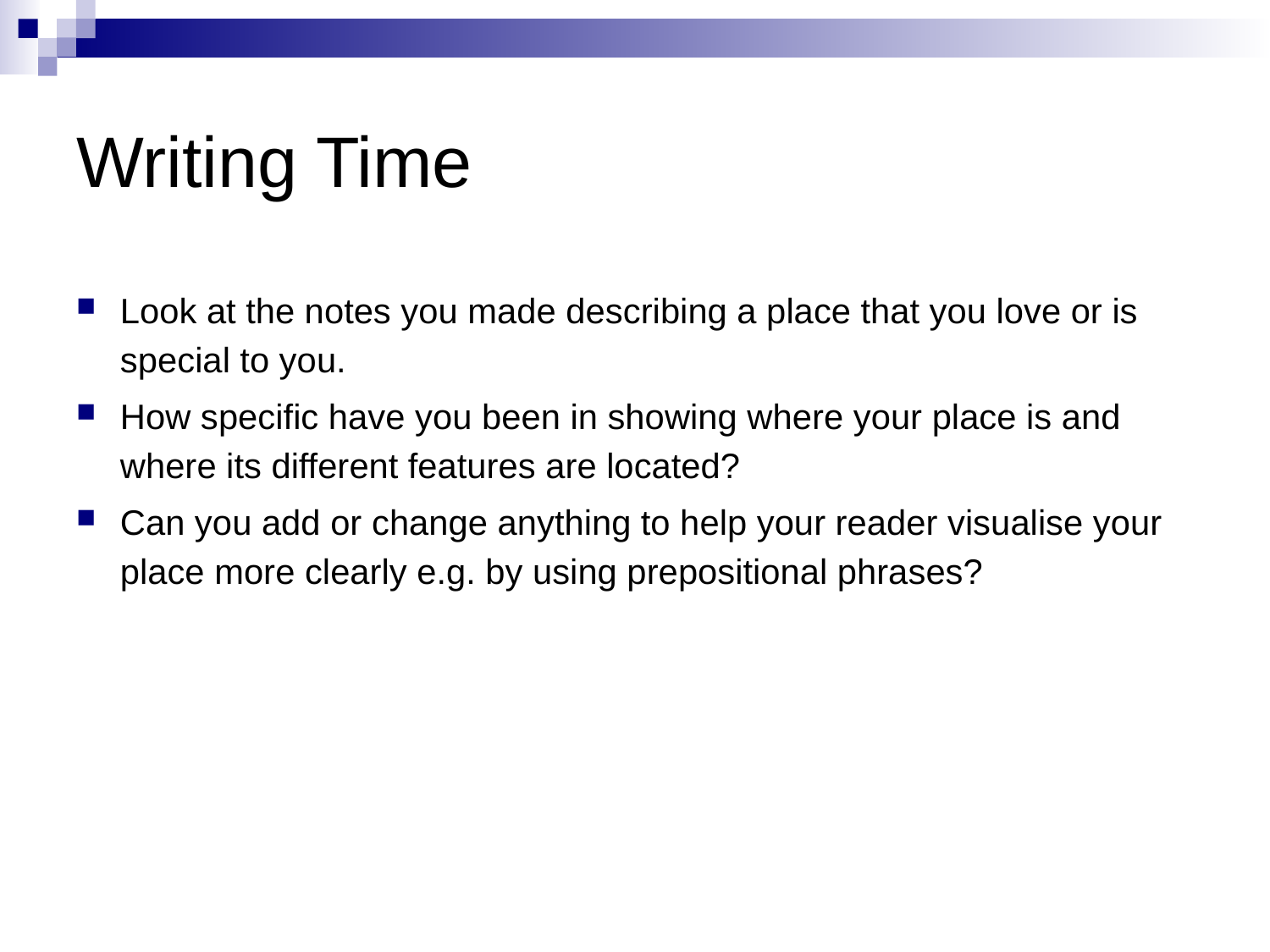

# Writing Time
Look at the notes you made describing a place that you love or is special to you.
How specific have you been in showing where your place is and where its different features are located?
Can you add or change anything to help your reader visualise your place more clearly e.g. by using prepositional phrases?